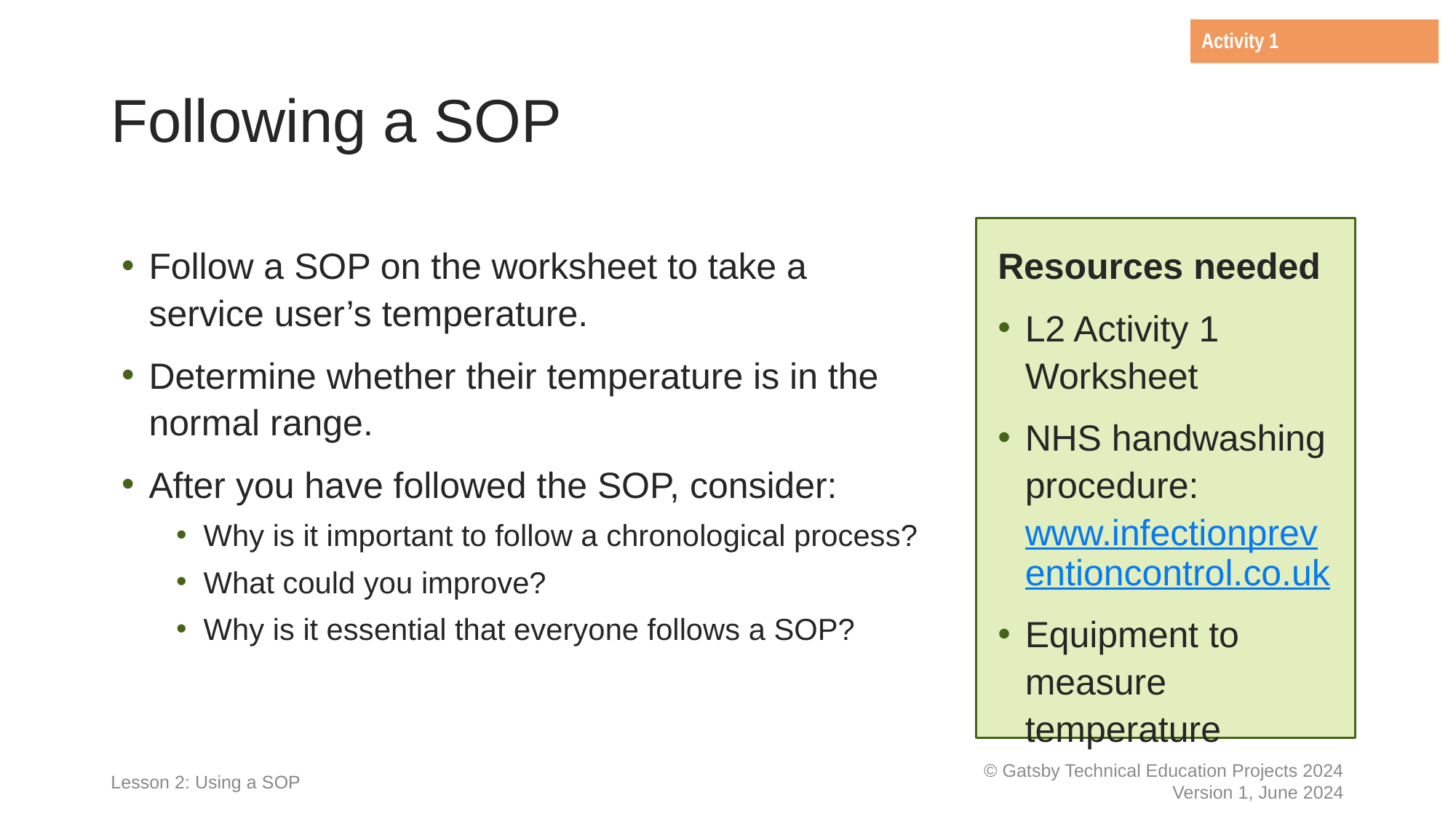

Activity 1
# Following a SOP
Follow a SOP on the worksheet to take a service user’s temperature.
Determine whether their temperature is in the normal range.
After you have followed the SOP, consider:
Why is it important to follow a chronological process?
What could you improve?
Why is it essential that everyone follows a SOP?
Resources needed
L2 Activity 1 Worksheet
NHS handwashing procedure: www.infectionpreventioncontrol.co.uk
Equipment to measure temperature

Lesson 2: Using a SOP